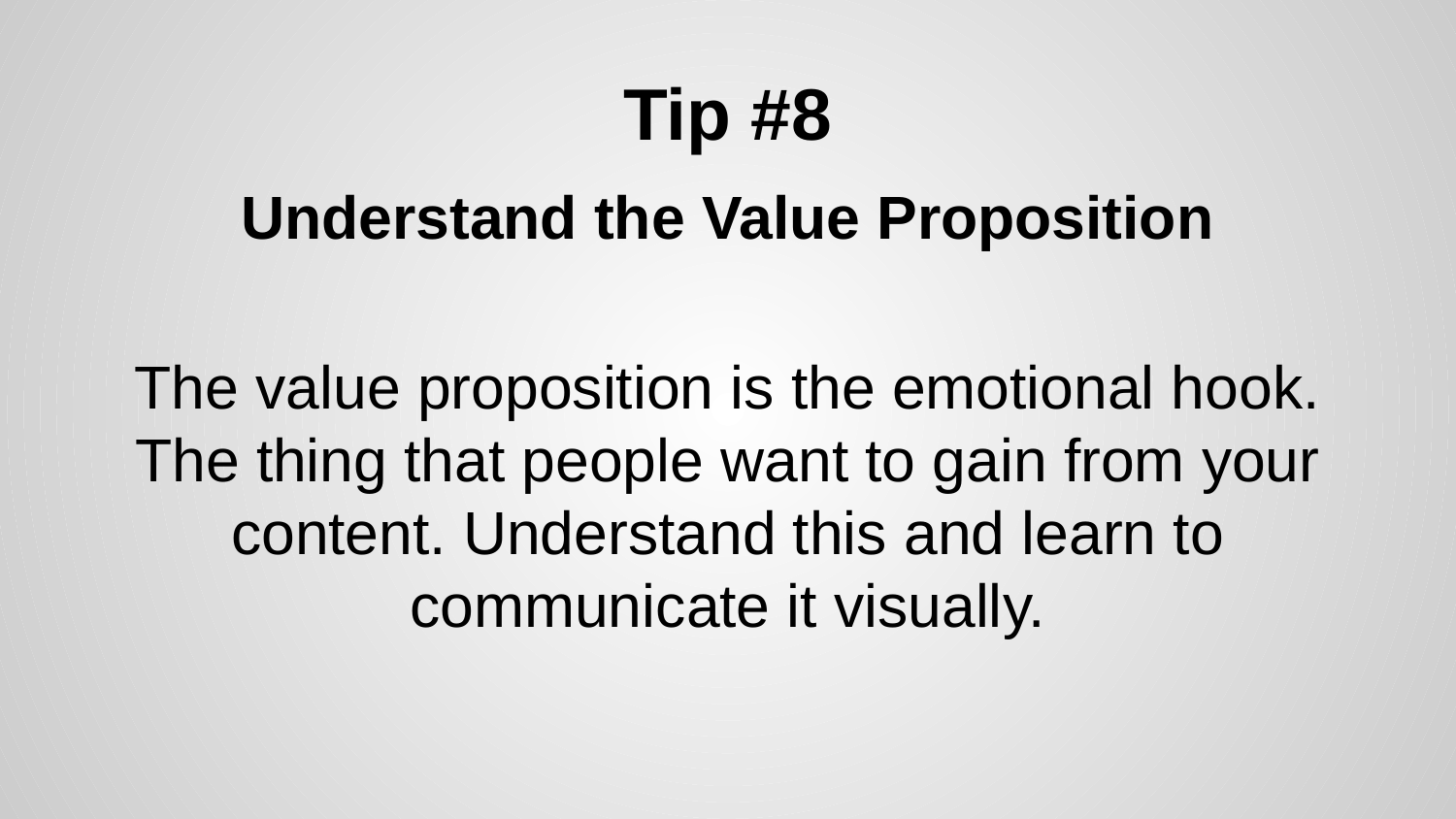

# Tip #8

Understand the Value Proposition

The value proposition is the emotional hook. The thing that people want to gain from your content. Understand this and learn to communicate it visually.